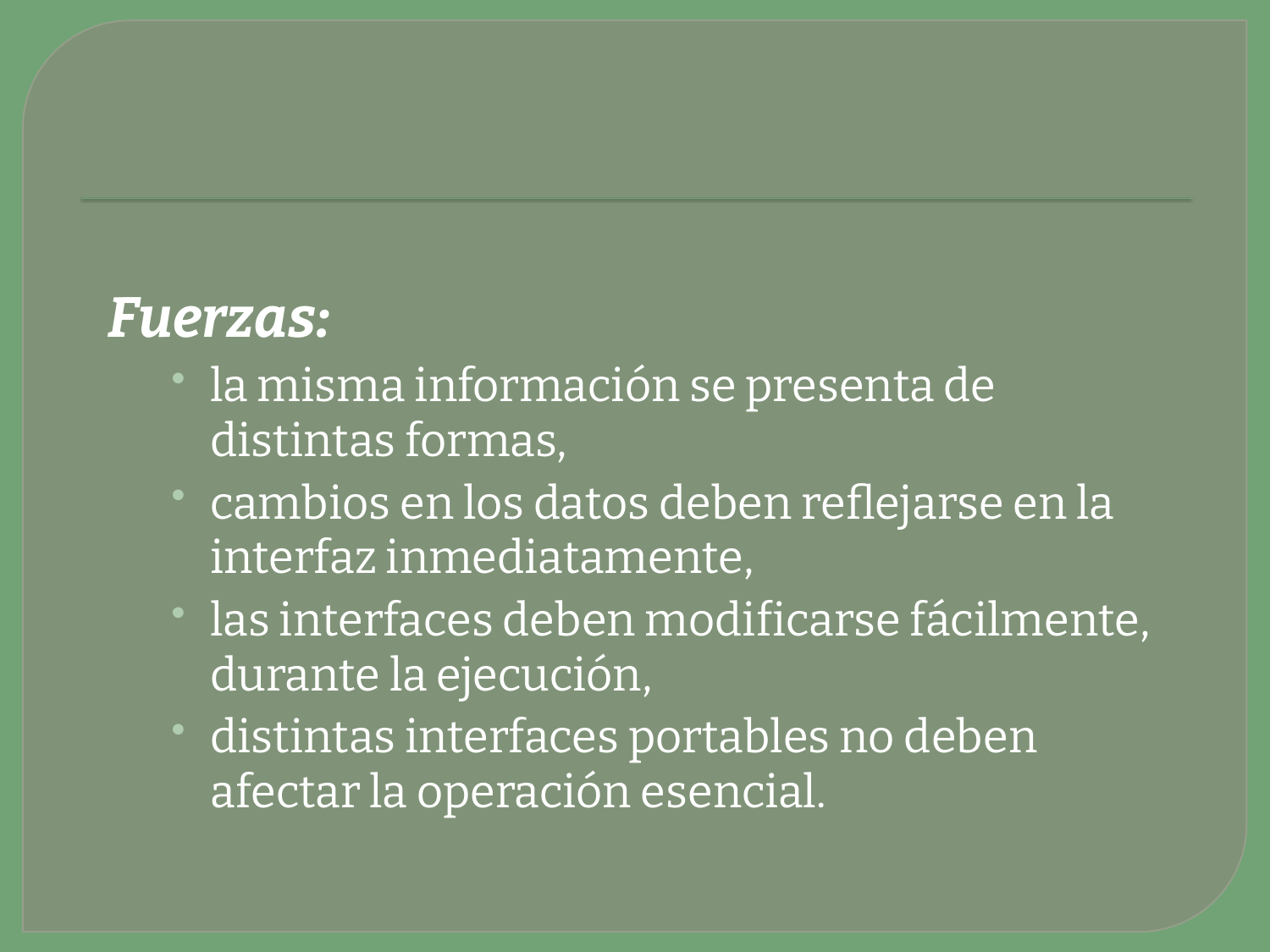

Fuerzas:
la misma información se presenta de distintas formas,
cambios en los datos deben reflejarse en la interfaz inmediatamente,
las interfaces deben modificarse fácilmente, durante la ejecución,
distintas interfaces portables no deben afectar la operación esencial.